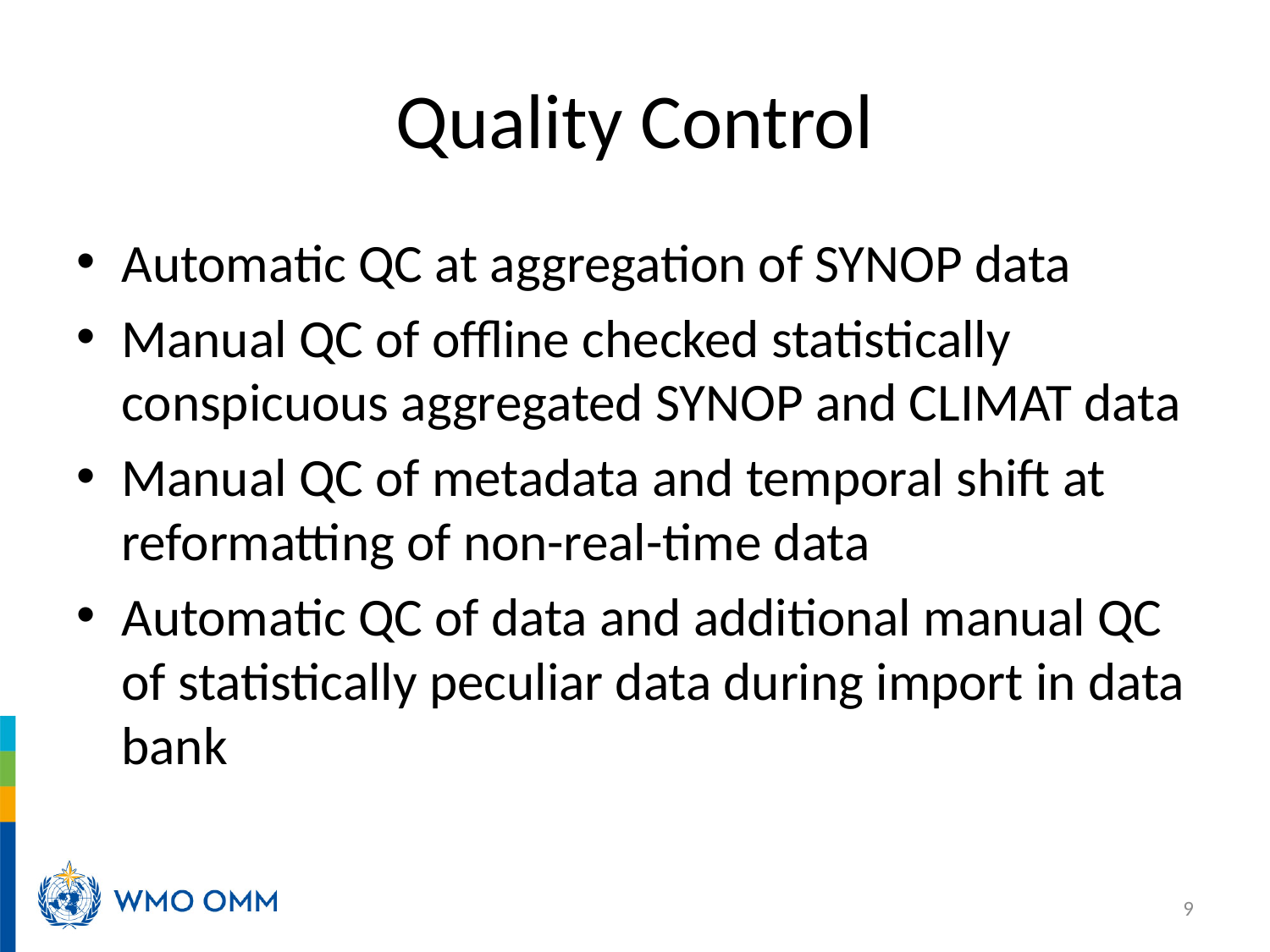

# Quality Control
Automatic QC at aggregation of SYNOP data
Manual QC of offline checked statistically conspicuous aggregated SYNOP and CLIMAT data
Manual QC of metadata and temporal shift at reformatting of non-real-time data
Automatic QC of data and additional manual QC of statistically peculiar data during import in data bank
9